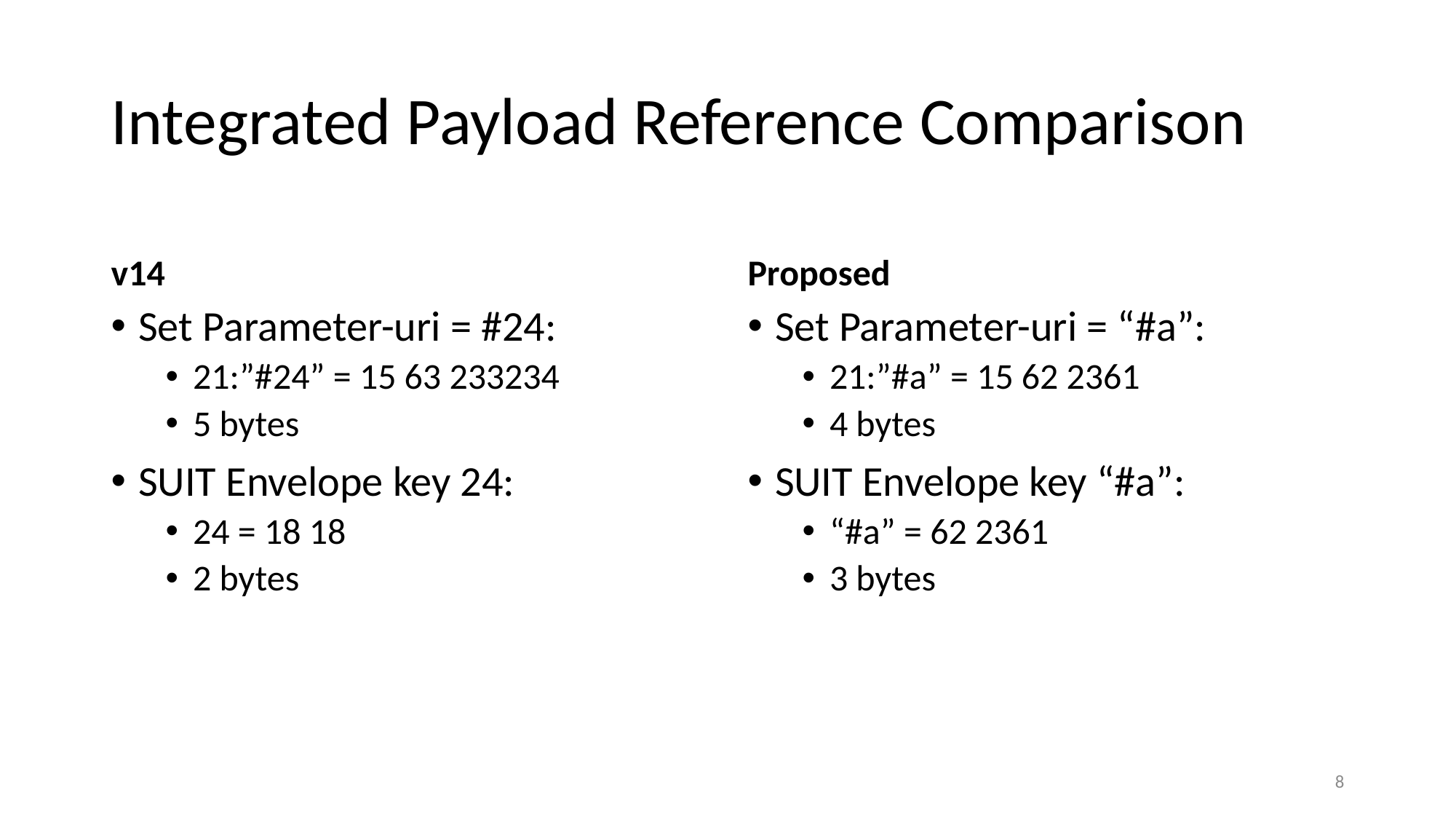

# Integrated Payload Reference Comparison
v14
Proposed
Set Parameter-uri = #24:
21:”#24” = 15 63 233234
5 bytes
SUIT Envelope key 24:
24 = 18 18
2 bytes
Set Parameter-uri = “#a”:
21:”#a” = 15 62 2361
4 bytes
SUIT Envelope key “#a”:
“#a” = 62 2361
3 bytes

8